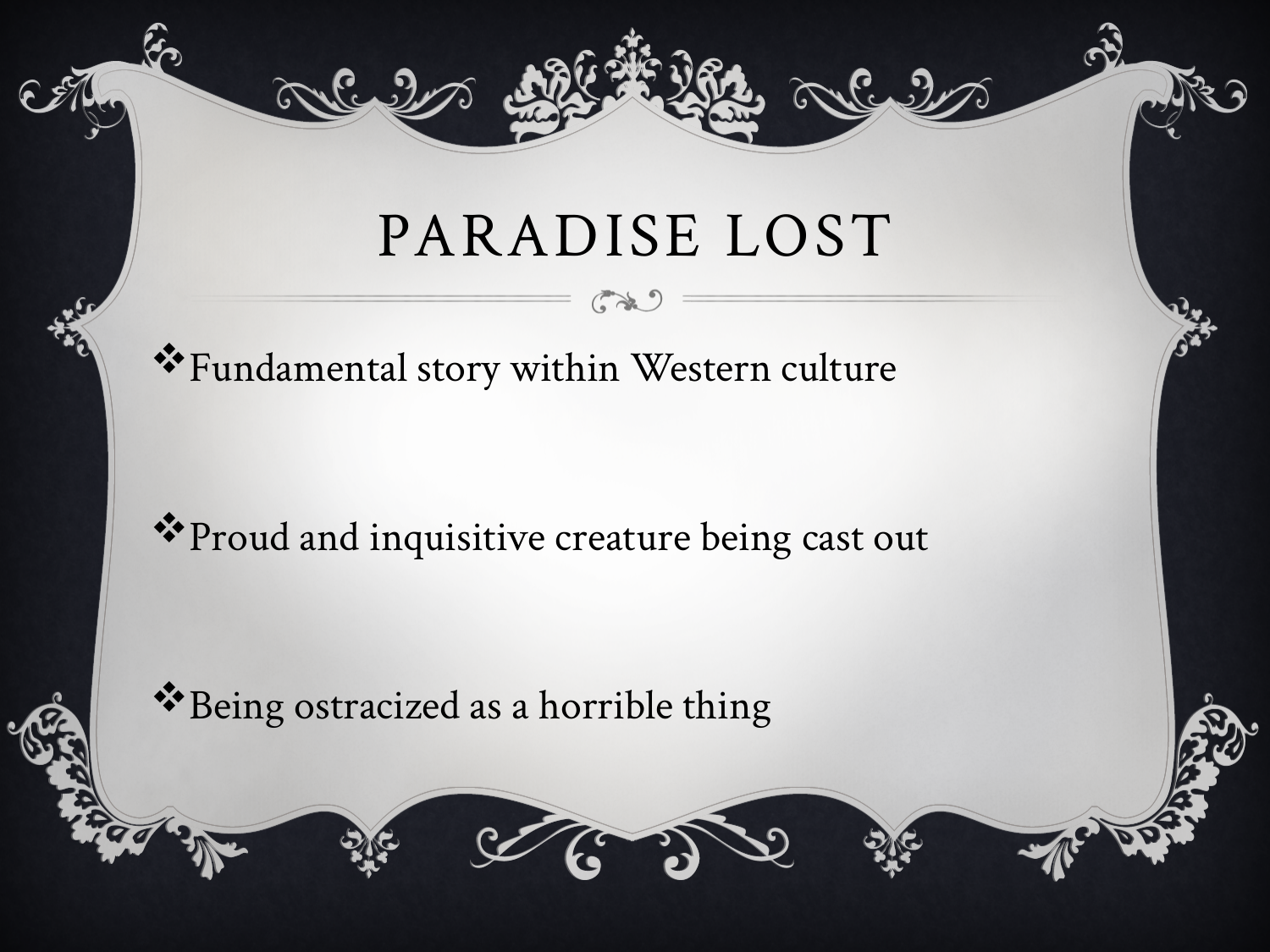

# Paradise lost
Fundamental story within Western culture

Proud and inquisitive creature being cast out

Being ostracized as a horrible thing